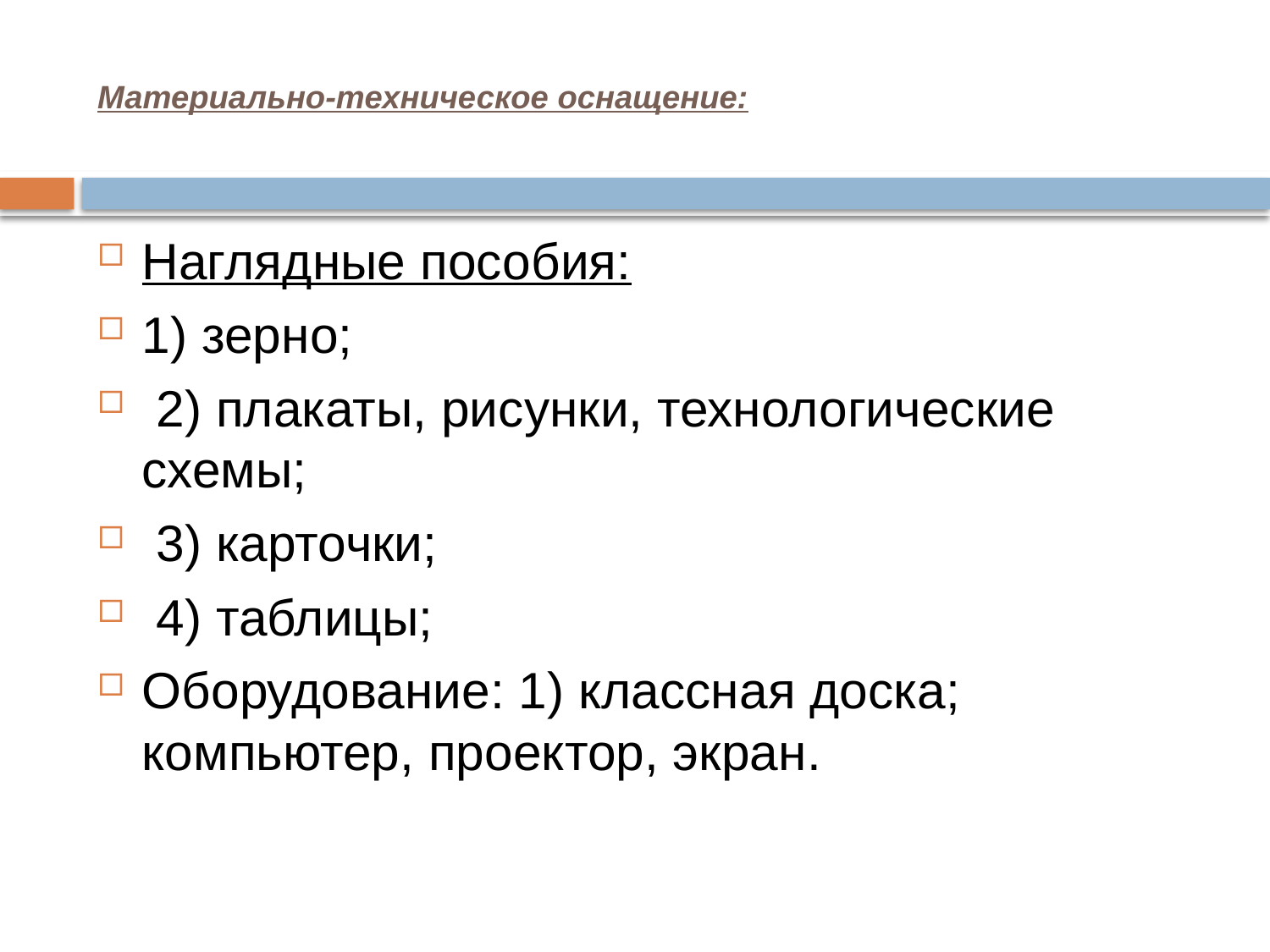

# Материально-техническое оснащение:
Наглядные пособия:
1) зерно;
 2) плакаты, рисунки, технологические схемы;
 3) карточки;
 4) таблицы;
Оборудование: 1) классная доска; компьютер, проектор, экран.